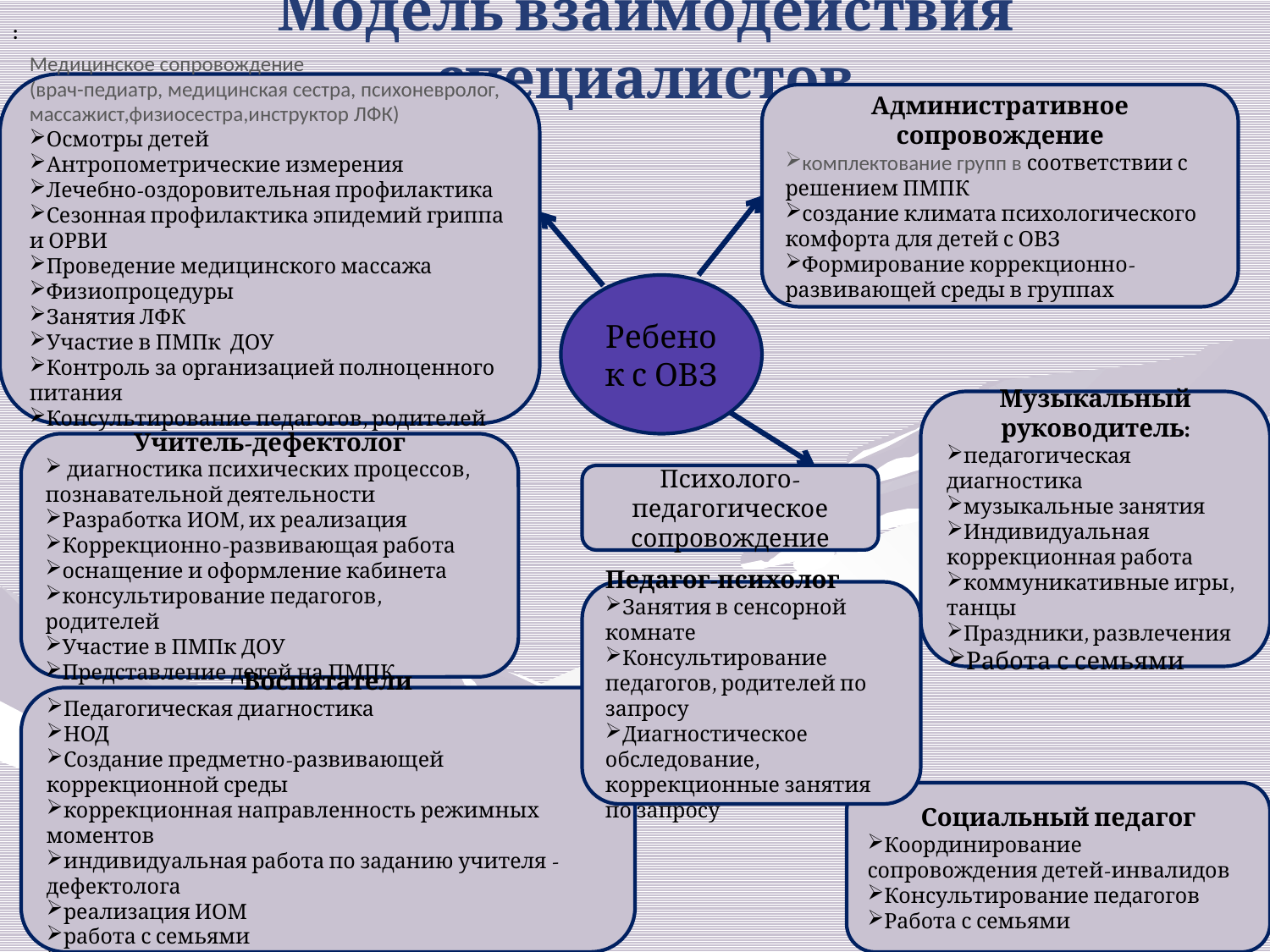

# Модель взаимодействия специалистов
:

Медицинское сопровождение
(врач-педиатр, медицинская сестра, психоневролог, массажист,физиосестра,инструктор ЛФК)
Осмотры детей
Антропометрические измерения
Лечебно-оздоровительная профилактика
Сезонная профилактика эпидемий гриппа и ОРВИ
Проведение медицинского массажа
Физиопроцедуры
Занятия ЛФК
Участие в ПМПк  ДОУ
Контроль за организацией полноценного питания
Консультирование педагогов, родителей

Административное сопровождение
комплектование групп в соответствии с решением ПМПК
создание климата психологического комфорта для детей с ОВЗ
Формирование коррекционно-развивающей среды в группах
Ребенок с ОВЗ
Музыкальный руководитель:
педагогическая диагностика
музыкальные занятия
Индивидуальная коррекционная работа
коммуникативные игры, танцы
Праздники, развлечения
Работа с семьями
Учитель-дефектолог
 диагностика психических процессов, познавательной деятельности
Разработка ИОМ, их реализация
Коррекционно-развивающая работа
оснащение и оформление кабинета
консультирование педагогов, родителей
Участие в ПМПк ДОУ
Представление детей на ПМПК
Психолого-педагогическое сопровождение
Педагог-психолог
Занятия в сенсорной комнате
Консультирование педагогов, родителей по запросу
Диагностическое обследование, коррекционные занятия по запросу
Воспитатели
Педагогическая диагностика
НОД
Создание предметно-развивающей  коррекционной среды
коррекционная направленность режимных моментов
индивидуальная работа по заданию учителя -дефектолога
реализация ИОМ
работа с семьями
культурно -  досуговая  деятельность
Социальный педагог
Координирование сопровождения детей-инвалидов
Консультирование педагогов
Работа с семьями